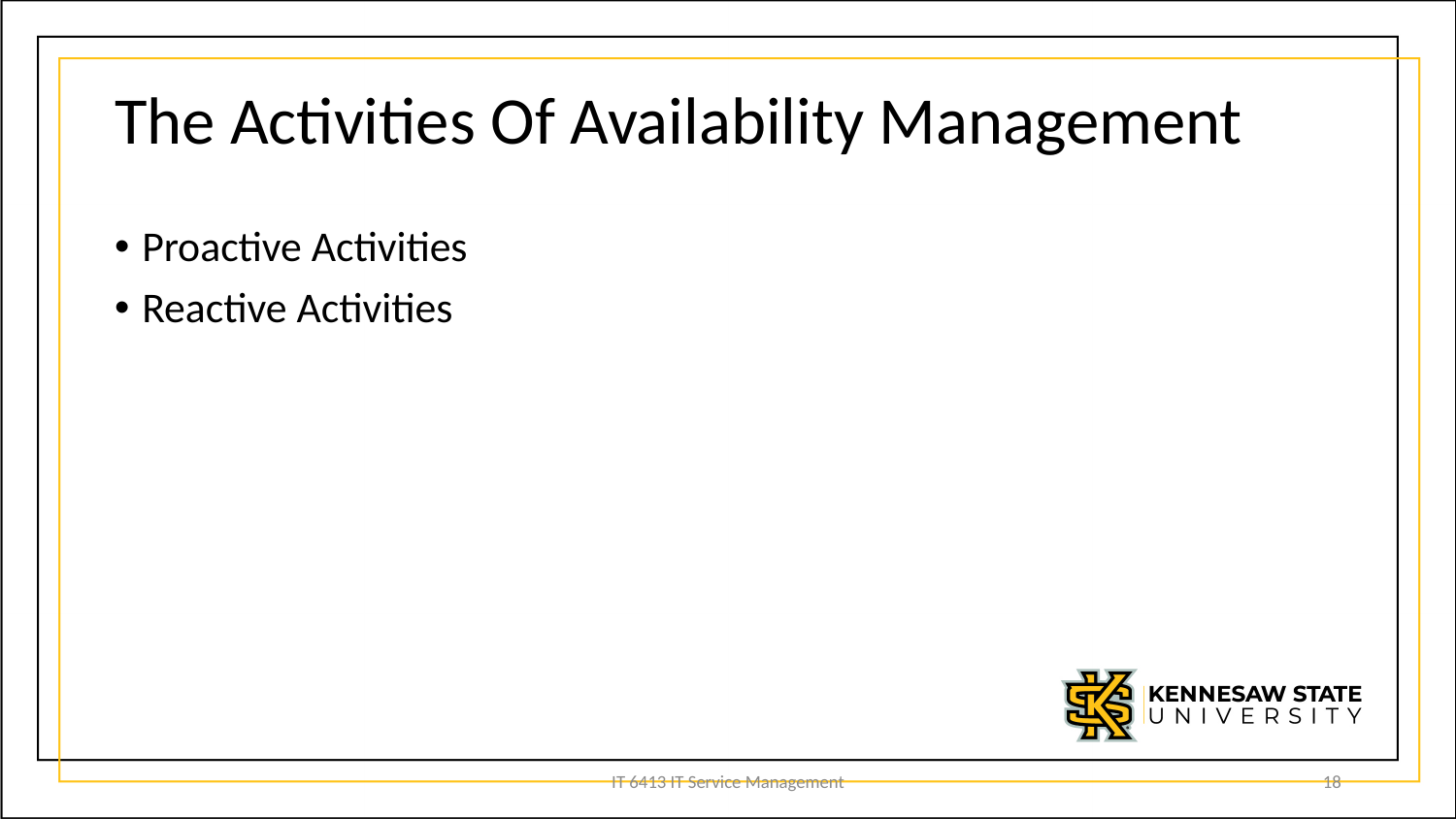

# The Activities Of Availability Management
Proactive Activities
Reactive Activities
IT 6413 IT Service Management
18